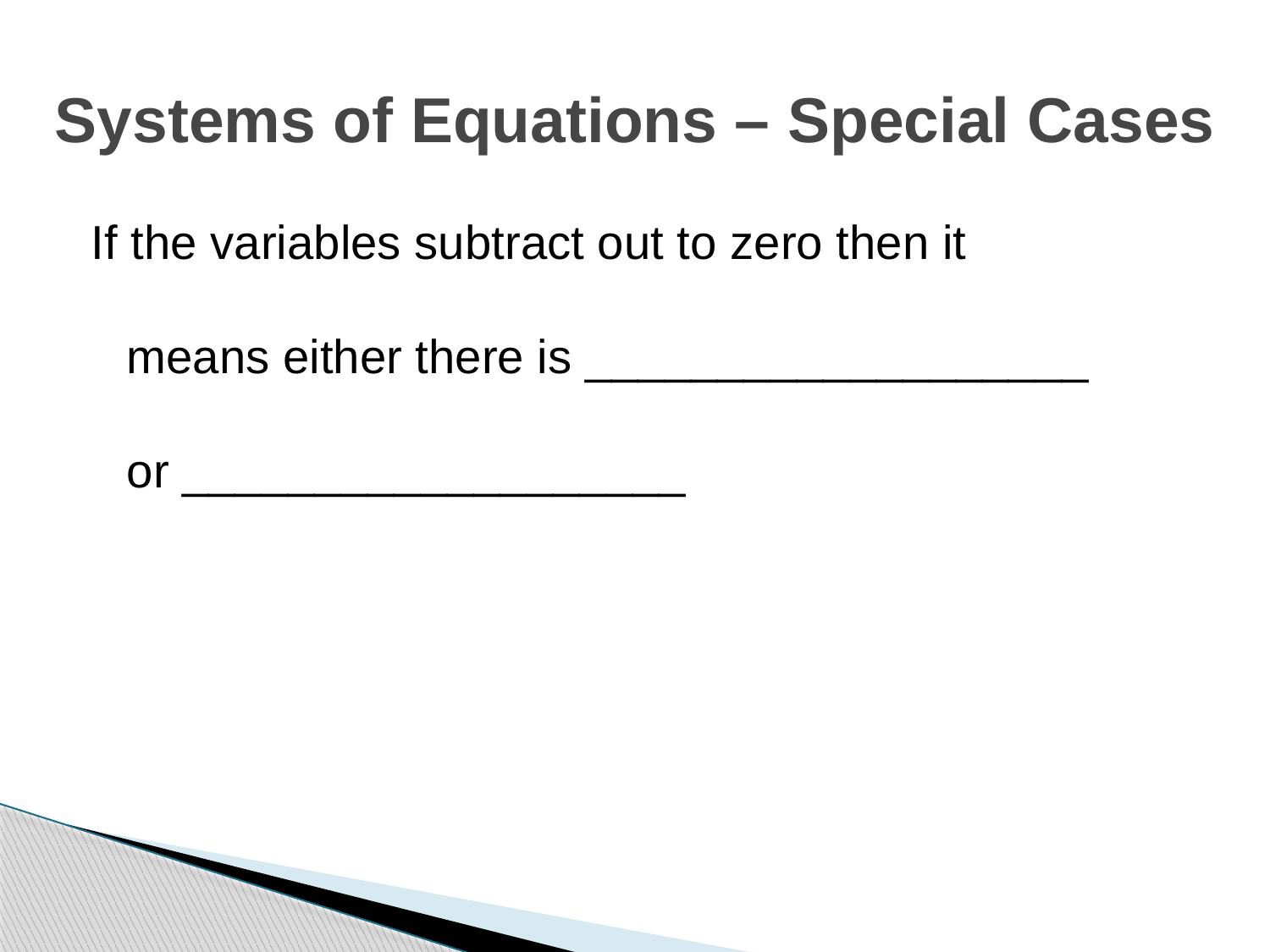

# Systems of Equations – Special Cases
If the variables subtract out to zero then it
means either there is ___________________
or ___________________